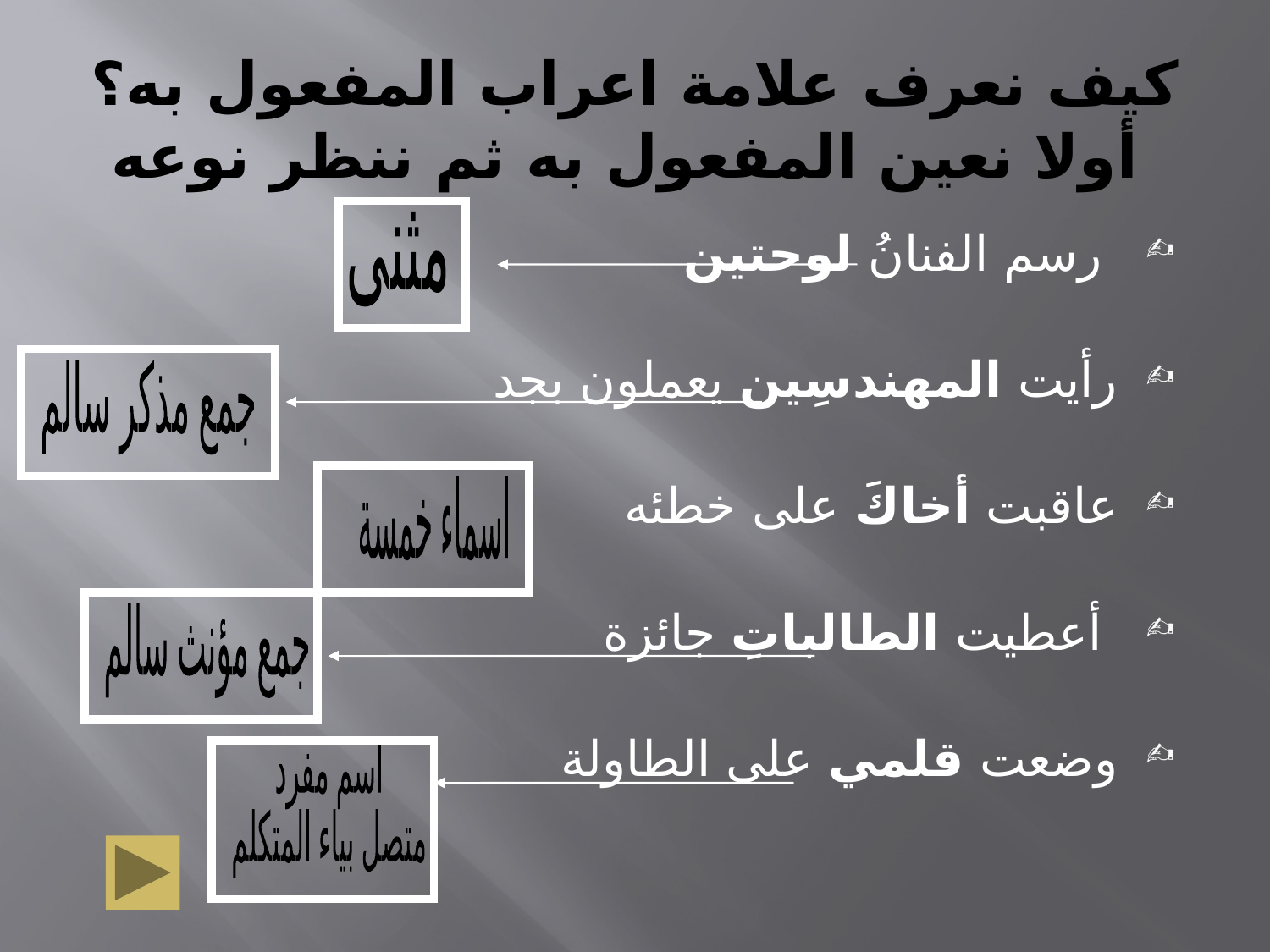

# كيف نعرف علامة اعراب المفعول به؟ أولا نعين المفعول به ثم ننظر نوعه

مثنى
 رسم الفنانُ لوحتين

رأيت المهندسِين يعملون بجد

عاقبت أخاكَ على خطئه

 أعطيت الطالباتِ جائزة

وضعت قلمي على الطاولة

جمع مذكر سالم

اسماء خمسة

جمع مؤنث سالم

اسم مفرد
متصل بياء المتكلم